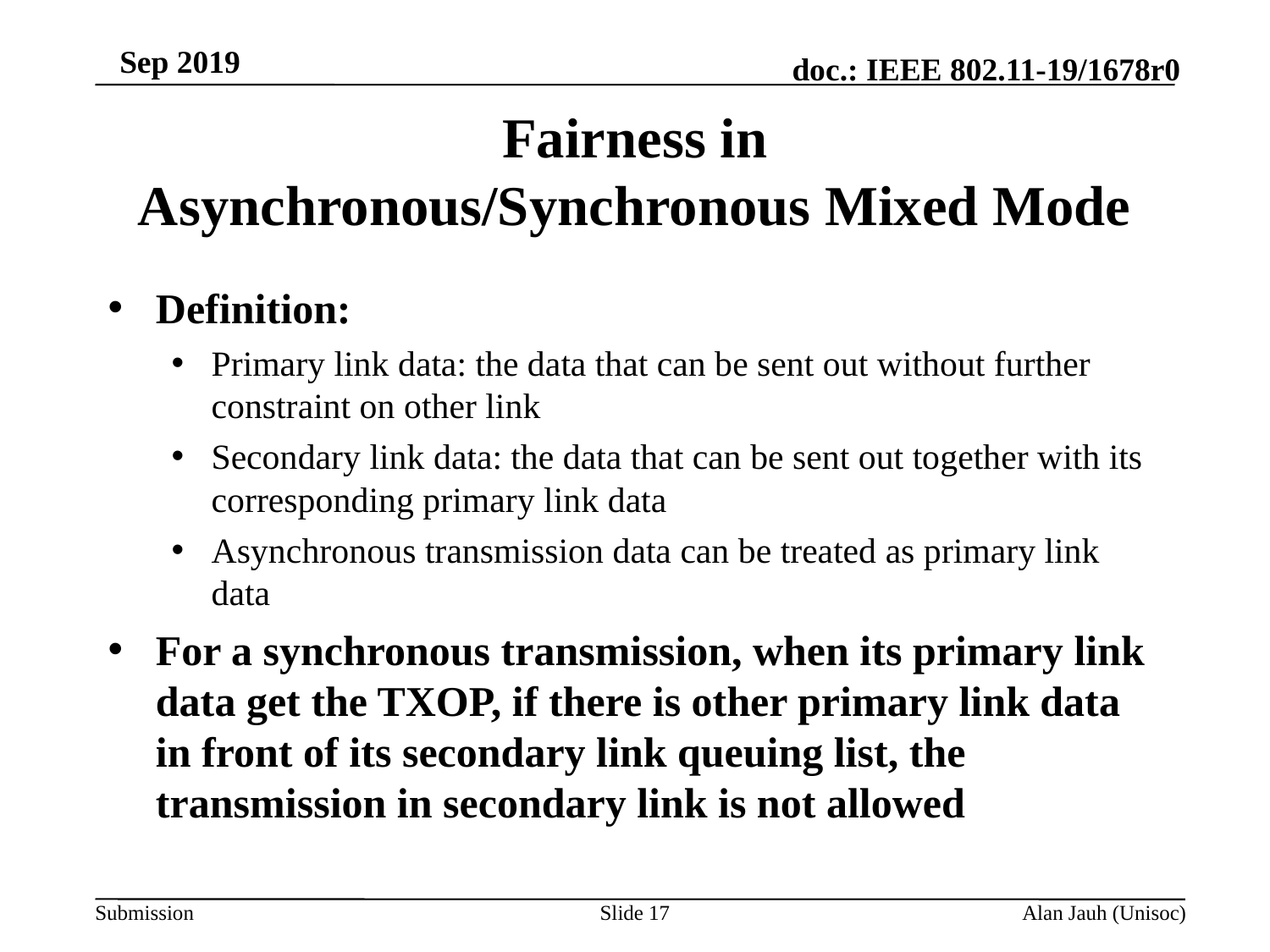

# Fairness in Asynchronous/Synchronous Mixed Mode
Definition:
Primary link data: the data that can be sent out without further constraint on other link
Secondary link data: the data that can be sent out together with its corresponding primary link data
Asynchronous transmission data can be treated as primary link data
For a synchronous transmission, when its primary link data get the TXOP, if there is other primary link data in front of its secondary link queuing list, the transmission in secondary link is not allowed
Slide 17
Alan Jauh (Unisoc)